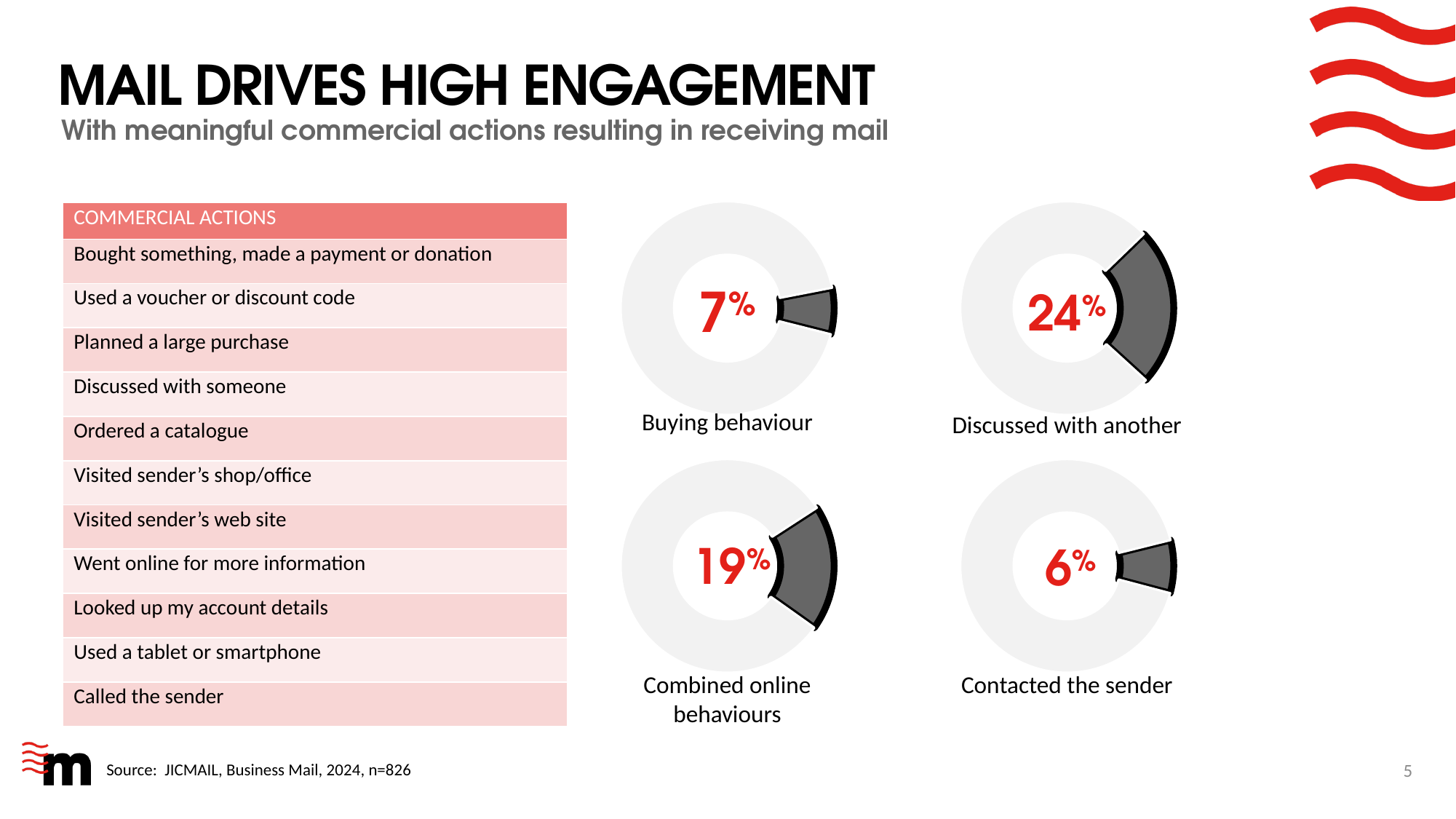

# Mail drives high engagement
With meaningful commercial actions resulting in receiving mail

### Chart

| Category | Sales |
|---|---|
| 1st Qtr | 0.07 |
| 2nd Qtr | 0.93 |

### Chart

| Category | Sales |
|---|---|
| 1st Qtr | 0.24 |
| 2nd Qtr | 0.76 |
| COMMERCIAL ACTIONS |
| --- |
| Bought something, made a payment or donation |
| Used a voucher or discount code |
| Planned a large purchase |
| Discussed with someone |
| Ordered a catalogue |
| Visited sender’s shop/office |
| Visited sender’s web site |
| Went online for more information |
| Looked up my account details |
| Used a tablet or smartphone |
| Called the sender |
7%
24%
Buying behaviour
Discussed with another

### Chart

| Category | Sales |
|---|---|
| 1st Qtr | 0.19 |
| 2nd Qtr | 0.81 |

### Chart

| Category | Sales |
|---|---|
| 1st Qtr | 0.08 |
| 2nd Qtr | 0.92 |
19%
6%
Combined online behaviours
Contacted the sender
5
Source:  JICMAIL, Business Mail, 2024, n=826